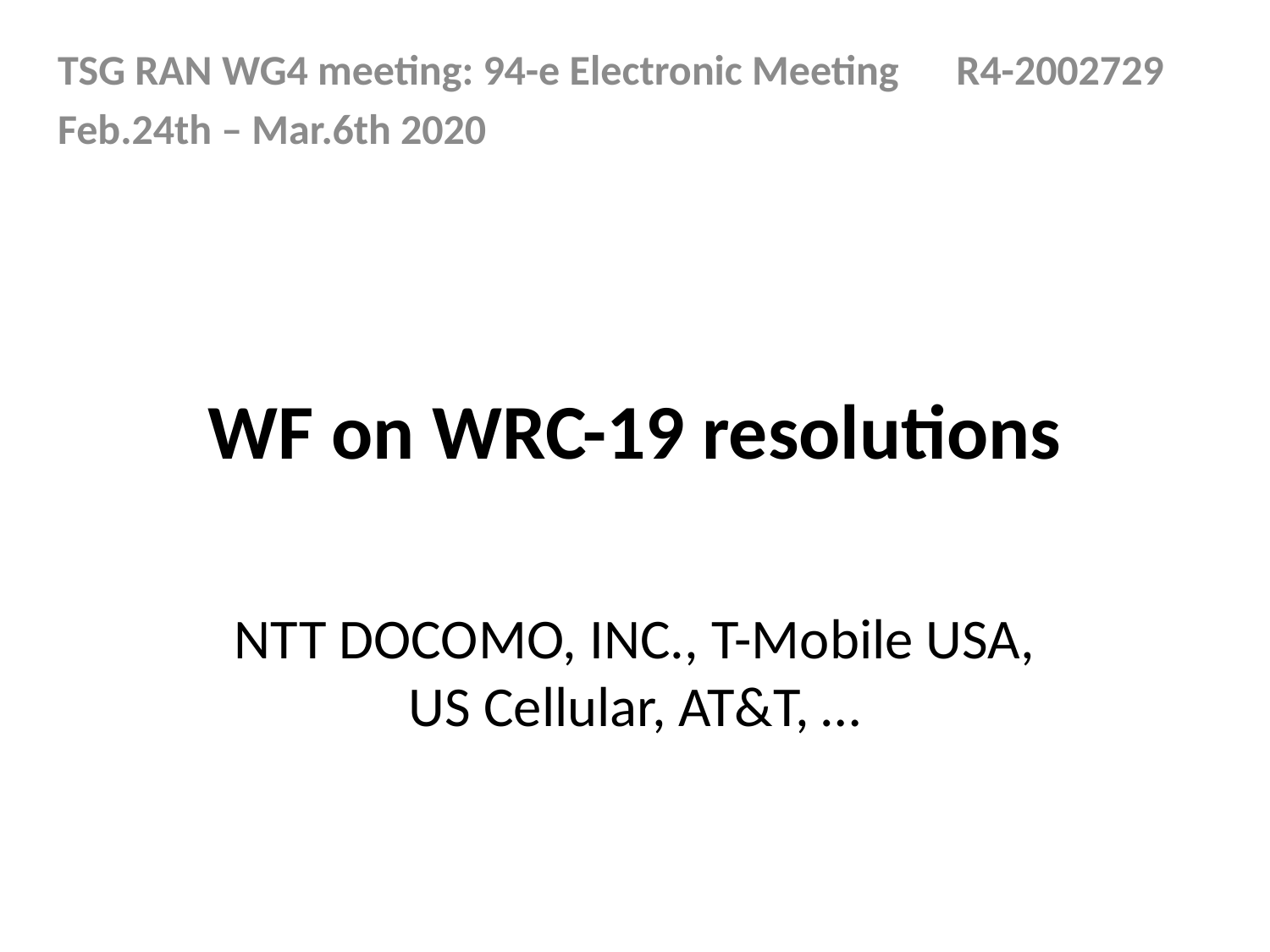

TSG RAN WG4 meeting: 94-e Electronic Meeting    	 R4-2002729
Feb.24th – Mar.6th 2020
# WF on WRC-19 resolutions
NTT DOCOMO, INC., T-Mobile USA, US Cellular, AT&T, …